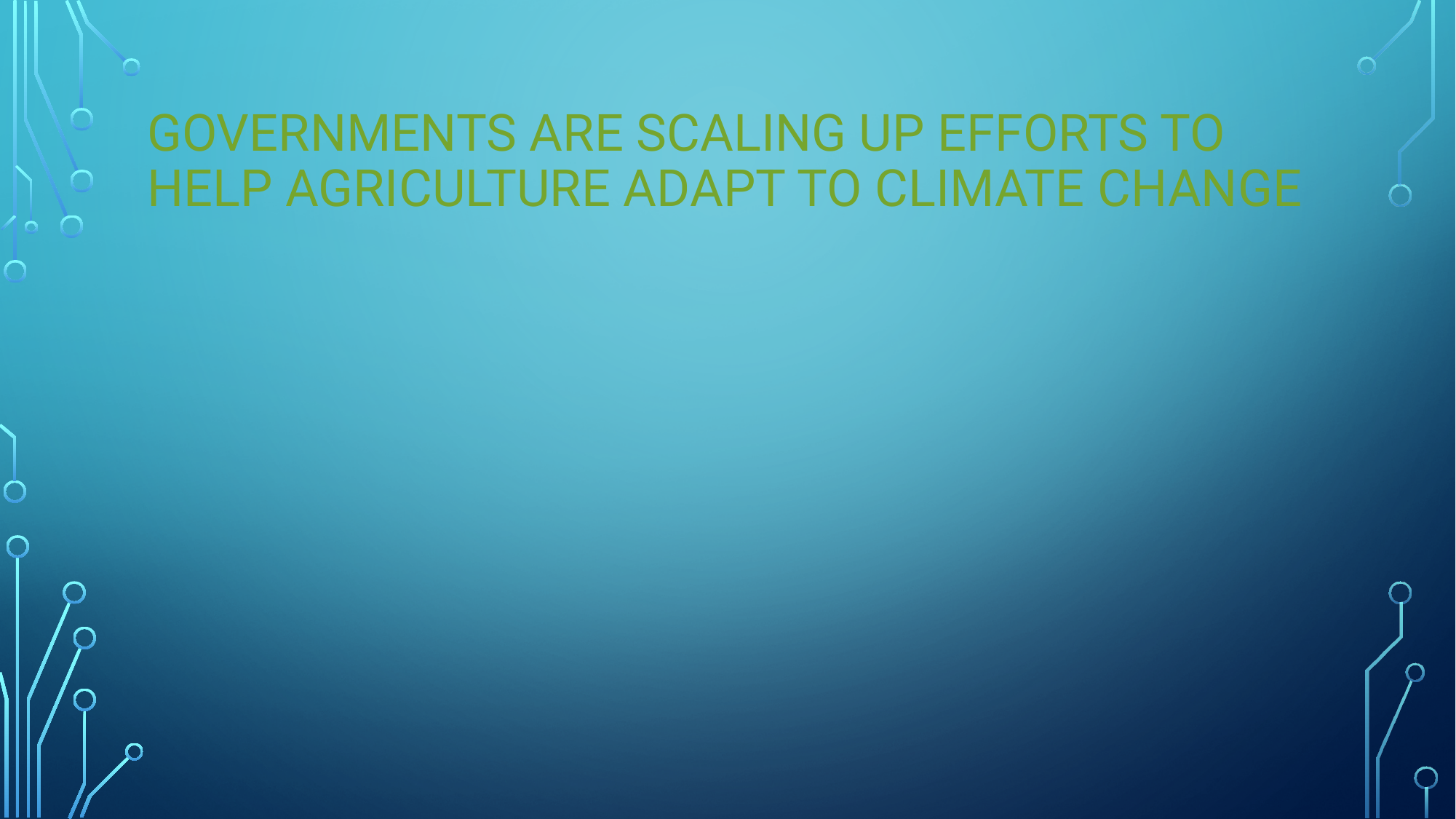

# Governments are scaling up efforts to help agriculture adapt to climate change